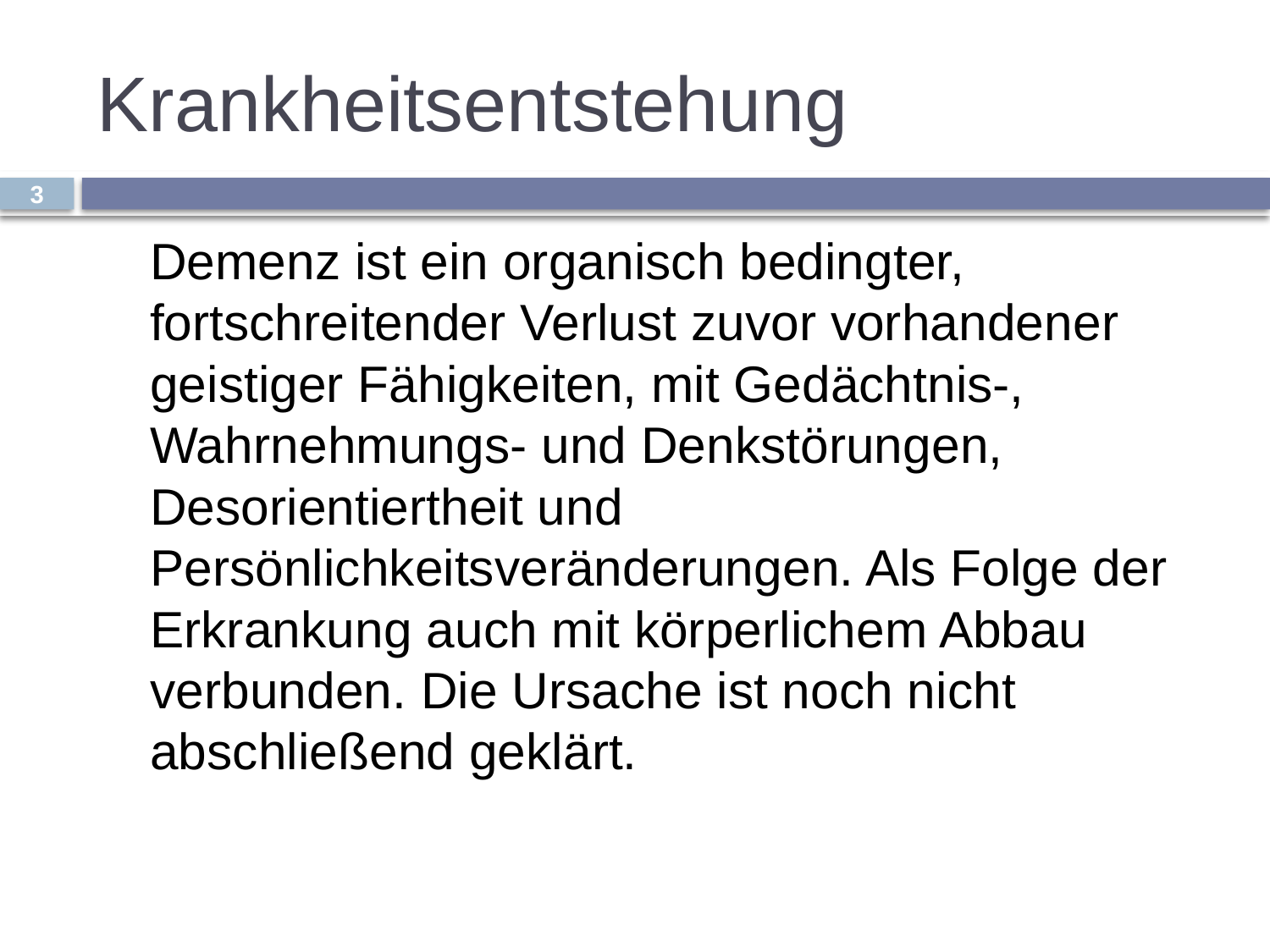

# Krankheitsentstehung
3
Demenz ist ein organisch bedingter, fortschreitender Verlust zuvor vorhandener geistiger Fähigkeiten, mit Gedächtnis-, Wahrnehmungs- und Denkstörungen, Desorientiertheit und Persönlichkeitsveränderungen. Als Folge der Erkrankung auch mit körperlichem Abbau verbunden. Die Ursache ist noch nicht abschließend geklärt.